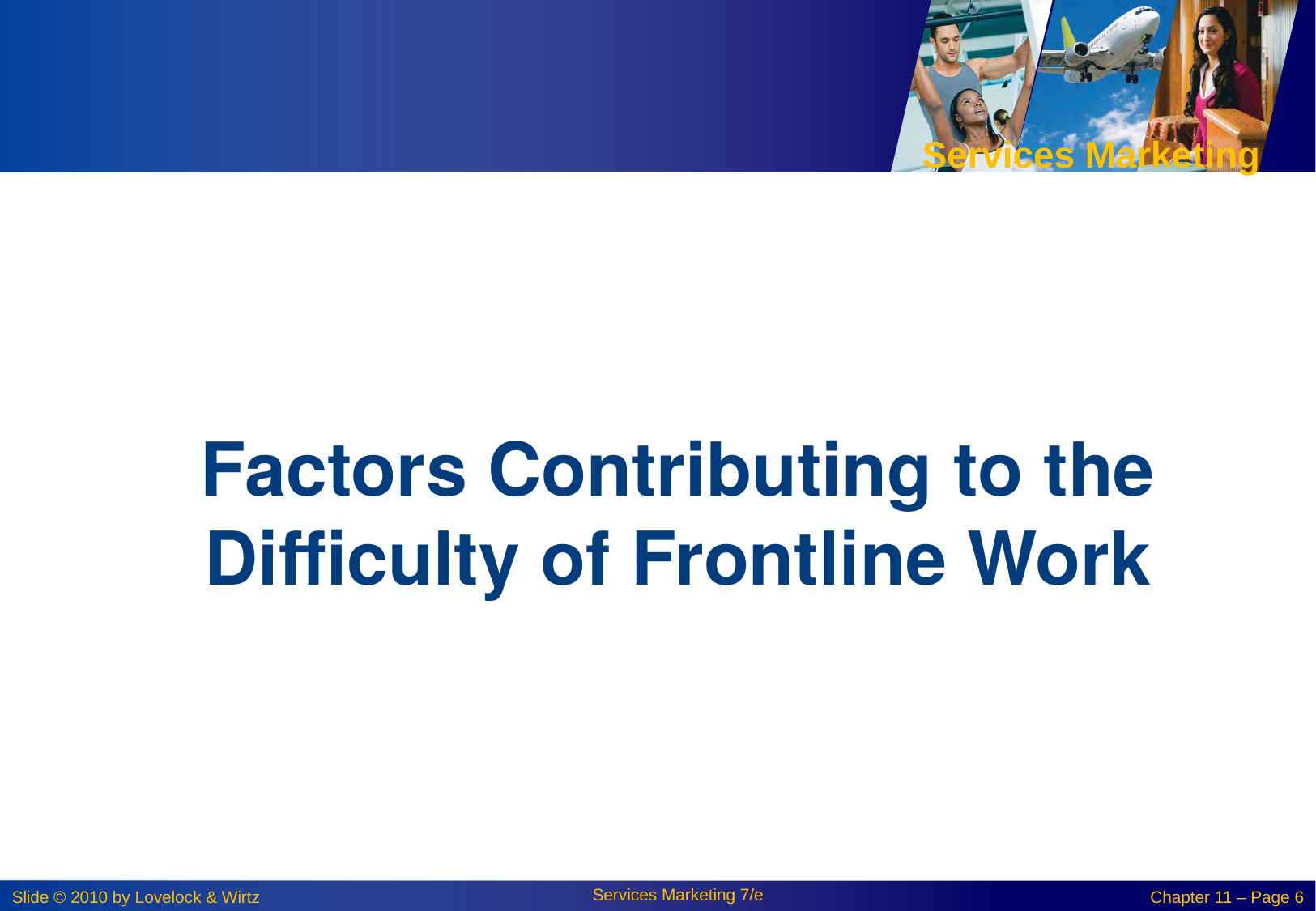

Factors Contributing to the Difficulty of Frontline Work